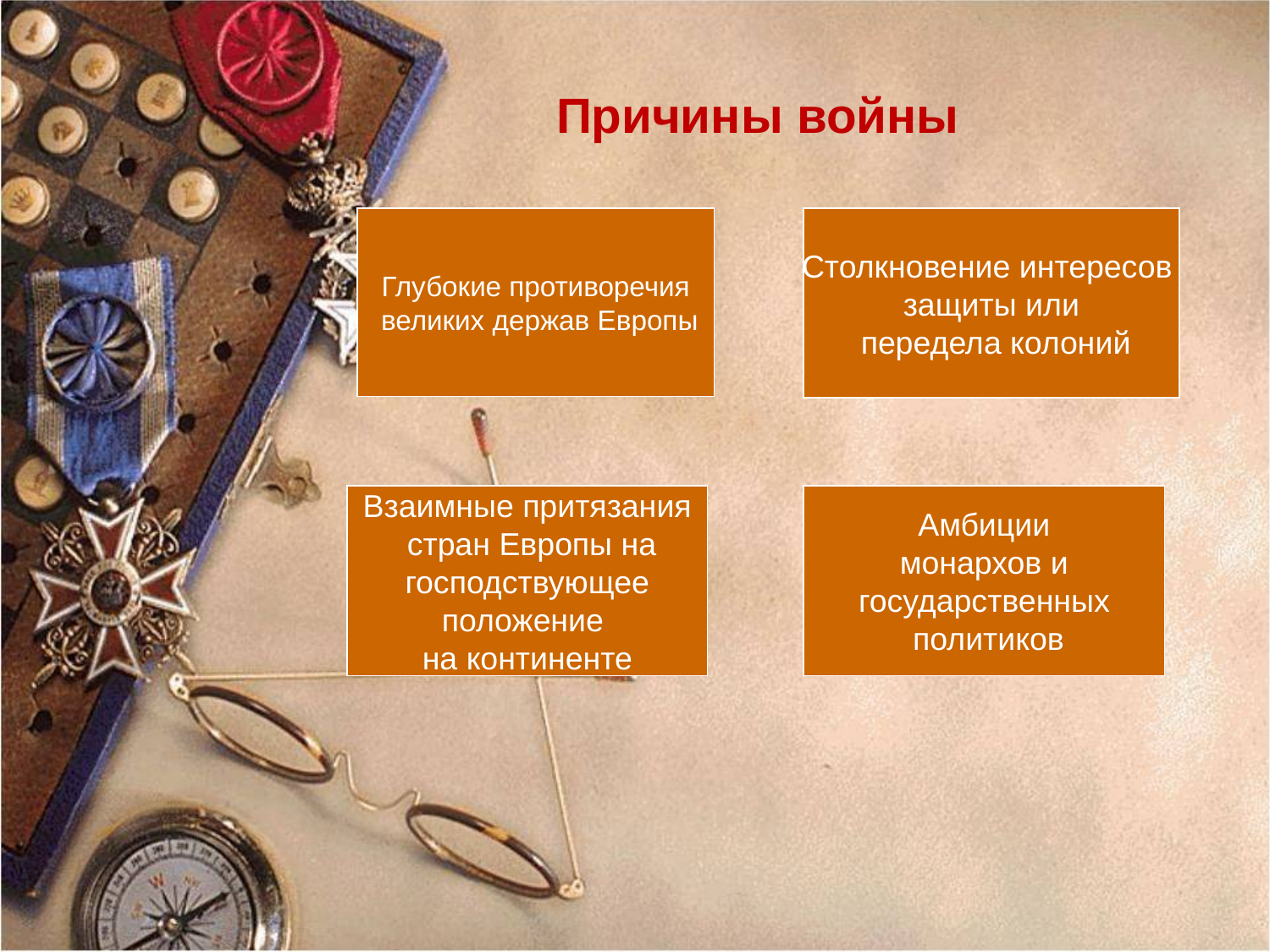

Причины войны
Глубокие противоречия
 великих держав Европы
Столкновение интересов
защиты или
 передела колоний
Взаимные притязания
 стран Европы на
 господствующее
положение
на континенте
Амбиции
 монархов и
государственных
 политиков